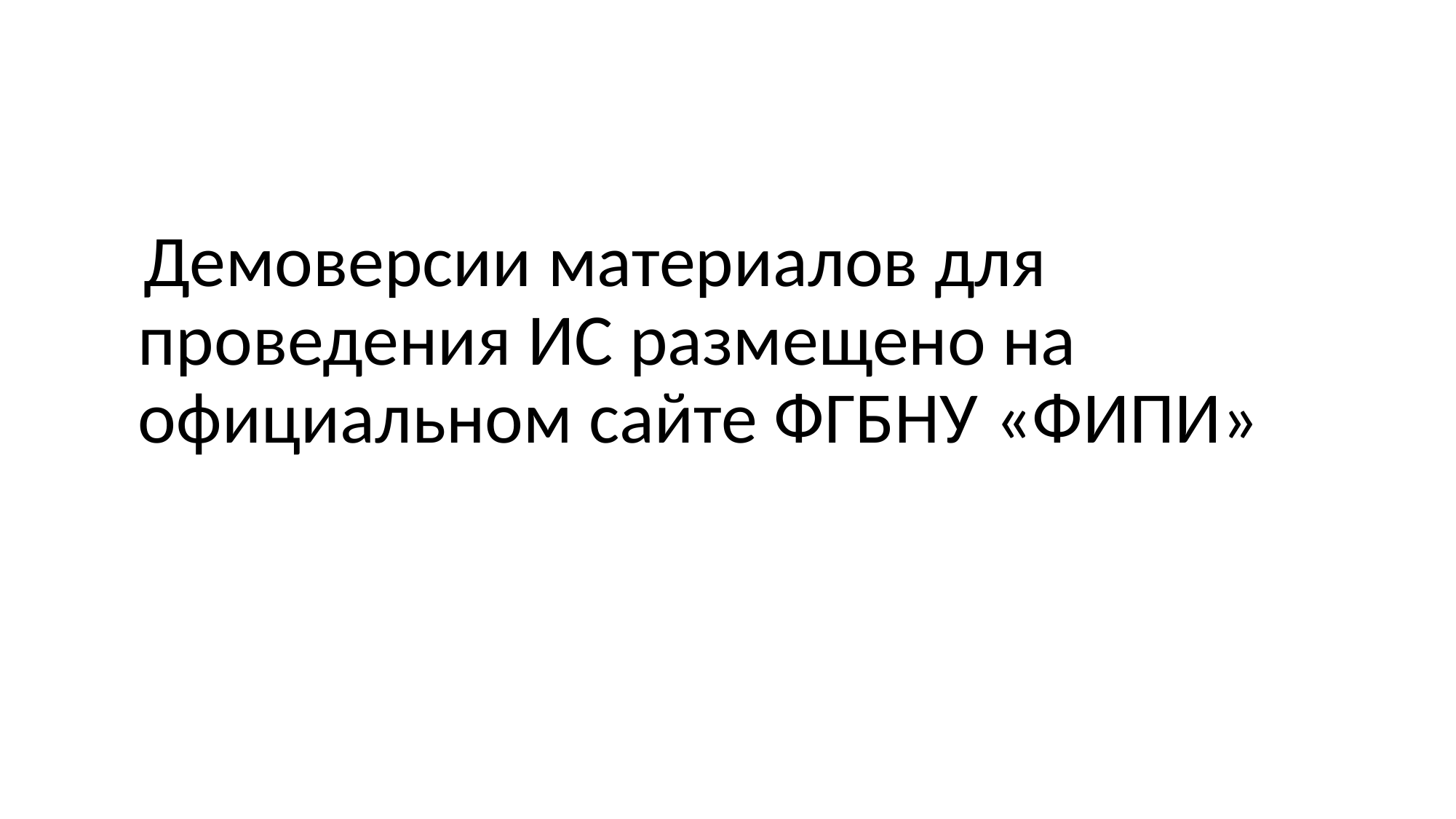

#
  Демоверсии материалов для проведения ИС размещено на официальном сайте ФГБНУ «ФИПИ»